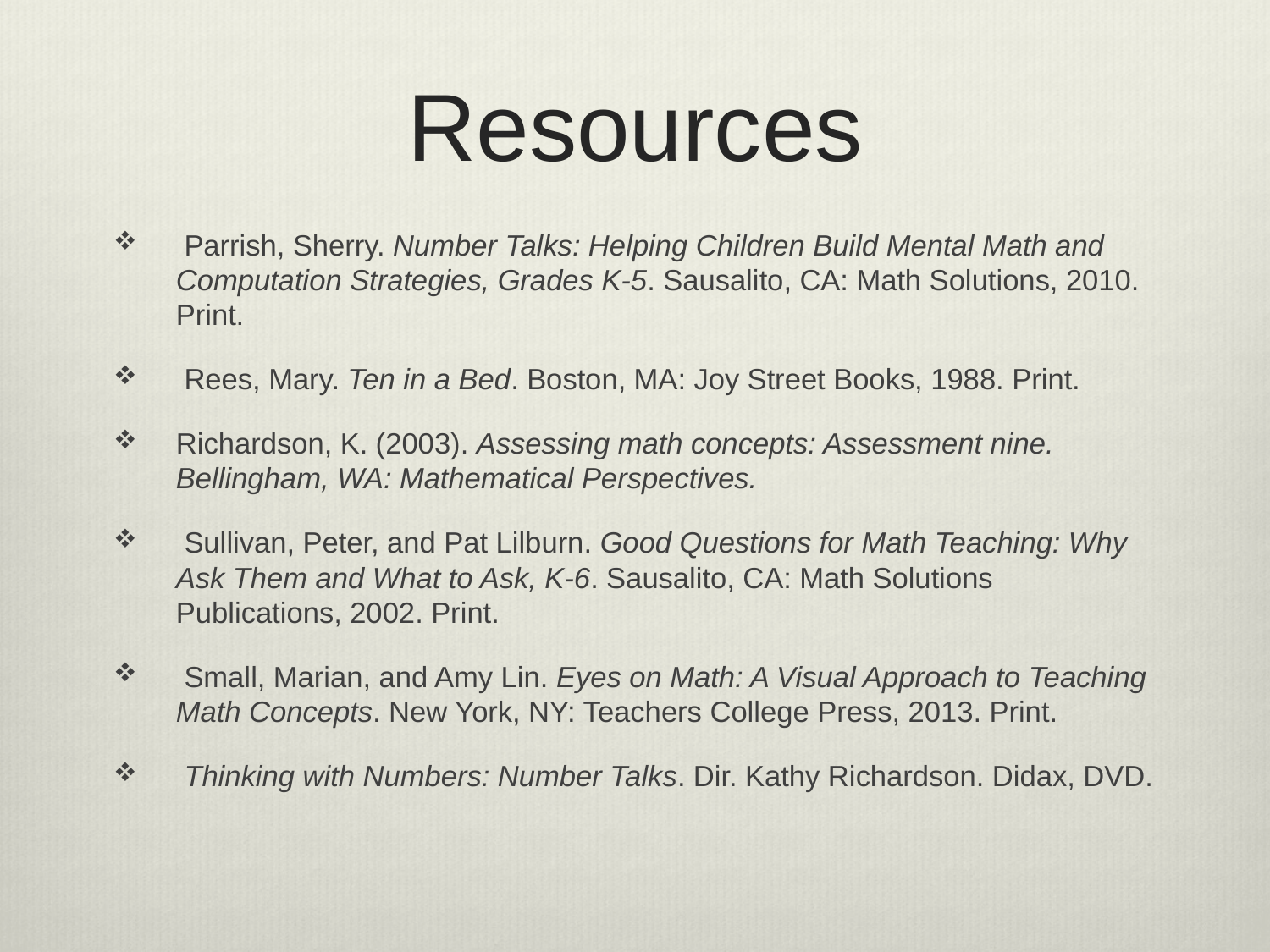

# Resources
 Parrish, Sherry. Number Talks: Helping Children Build Mental Math and Computation Strategies, Grades K-5. Sausalito, CA: Math Solutions, 2010. Print.
 Rees, Mary. Ten in a Bed. Boston, MA: Joy Street Books, 1988. Print.
Richardson, K. (2003). Assessing math concepts: Assessment nine. Bellingham, WA: Mathematical Perspectives.
 Sullivan, Peter, and Pat Lilburn. Good Questions for Math Teaching: Why Ask Them and What to Ask, K-6. Sausalito, CA: Math Solutions Publications, 2002. Print.
 Small, Marian, and Amy Lin. Eyes on Math: A Visual Approach to Teaching Math Concepts. New York, NY: Teachers College Press, 2013. Print.
 Thinking with Numbers: Number Talks. Dir. Kathy Richardson. Didax, DVD.